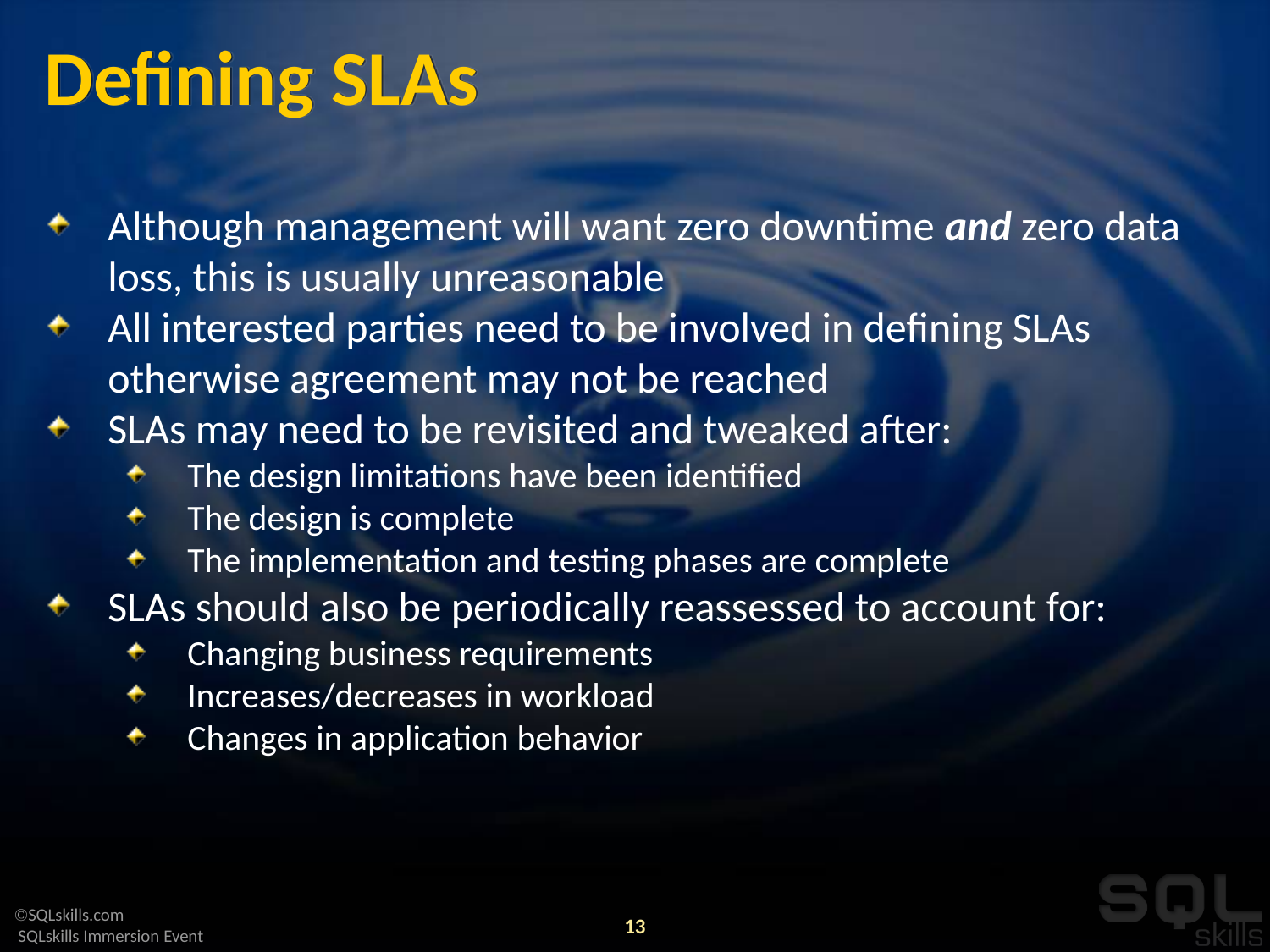

# Defining SLAs
Although management will want zero downtime and zero data loss, this is usually unreasonable
All interested parties need to be involved in defining SLAs otherwise agreement may not be reached
SLAs may need to be revisited and tweaked after:
The design limitations have been identified
The design is complete
The implementation and testing phases are complete
SLAs should also be periodically reassessed to account for:
Changing business requirements
Increases/decreases in workload
Changes in application behavior
13